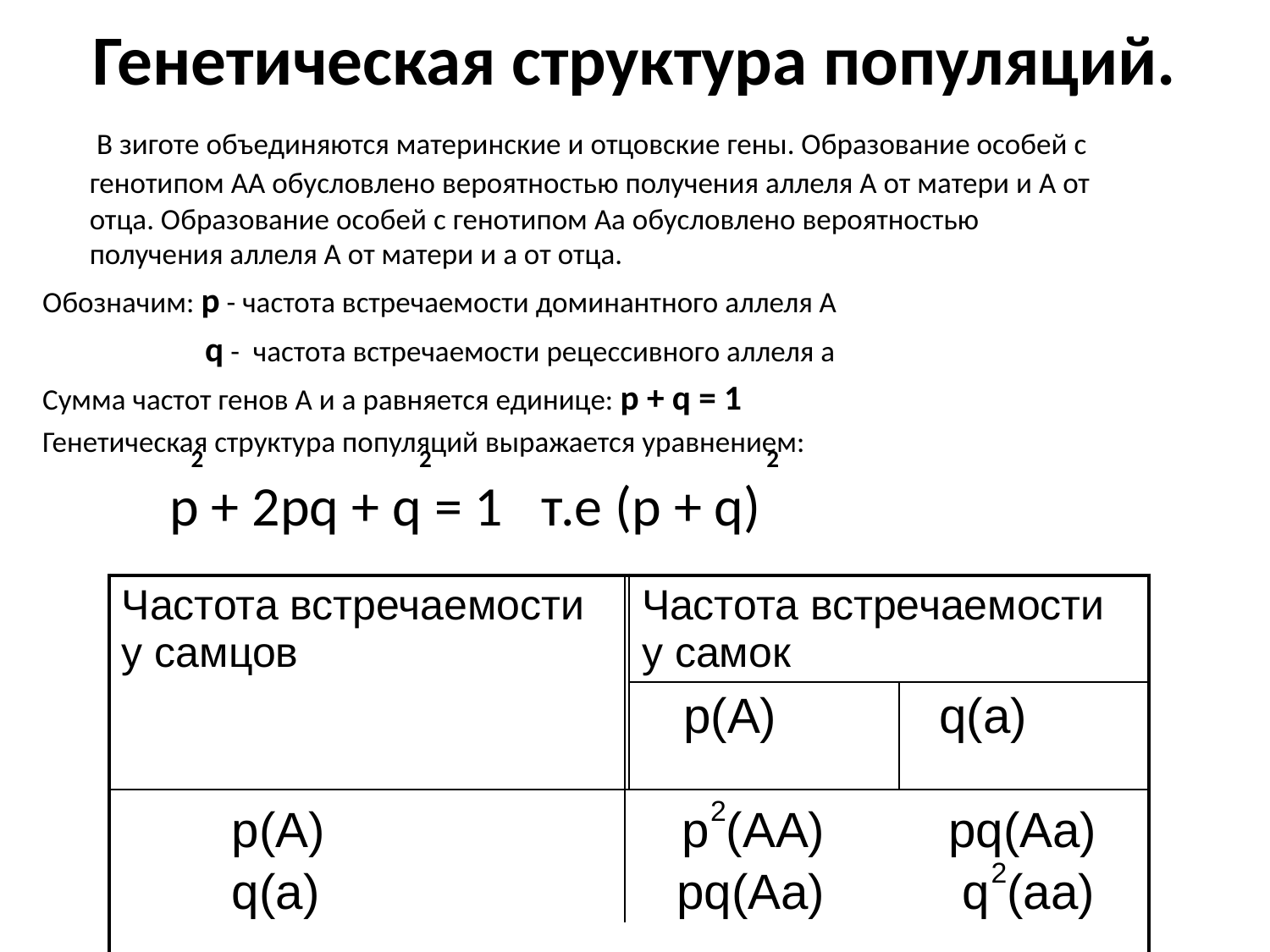

# Генетическая структура популяций.
	 В зиготе объединяются материнские и отцовские гены. Образование особей с генотипом АА обусловлено вероятностью получения аллеля А от матери и А от отца. Образование особей с генотипом Аа обусловлено вероятностью получения аллеля А от матери и а от отца.
Обозначим: р - частота встречаемости доминантного аллеля А
                        q -  частота встречаемости рецессивного аллеля а
Сумма частот генов А и а равняется единице: р + q = 1
Генетическая структура популяций выражается уравнением:
          р + 2рq + q = 1   т.е (p + q)
2
2
2
| Частота встречаемости у самцов | Частота встречаемости у самок |  |
| --- | --- | --- |
|  | p(A) | q(a) |
| p(A) p2(AA) pq(Aa) q(a) pq(Aa) q2(aa) |  |  |